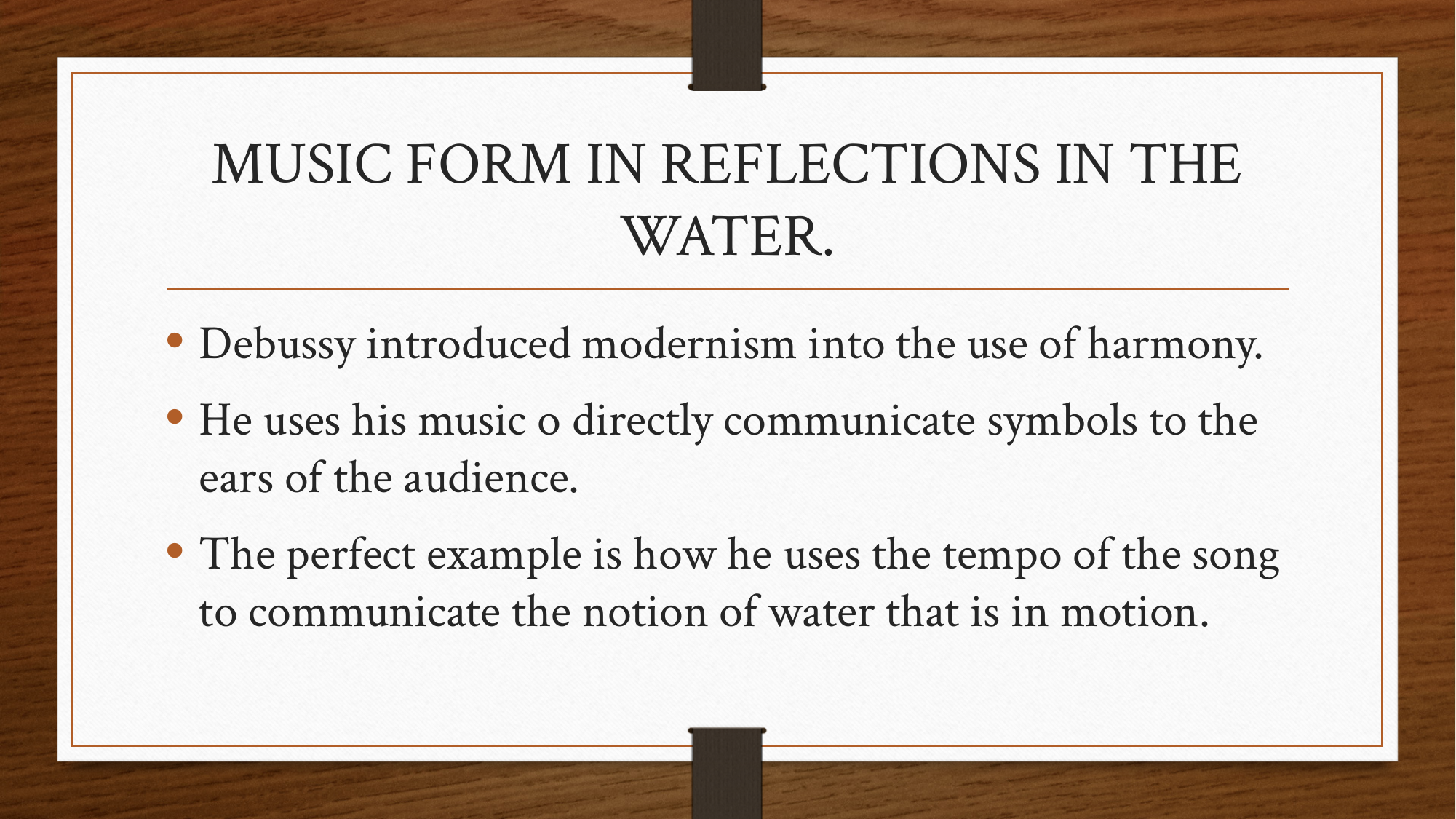

# MUSIC FORM IN REFLECTIONS IN THE WATER.
Debussy introduced modernism into the use of harmony.
He uses his music o directly communicate symbols to the ears of the audience.
The perfect example is how he uses the tempo of the song to communicate the notion of water that is in motion.